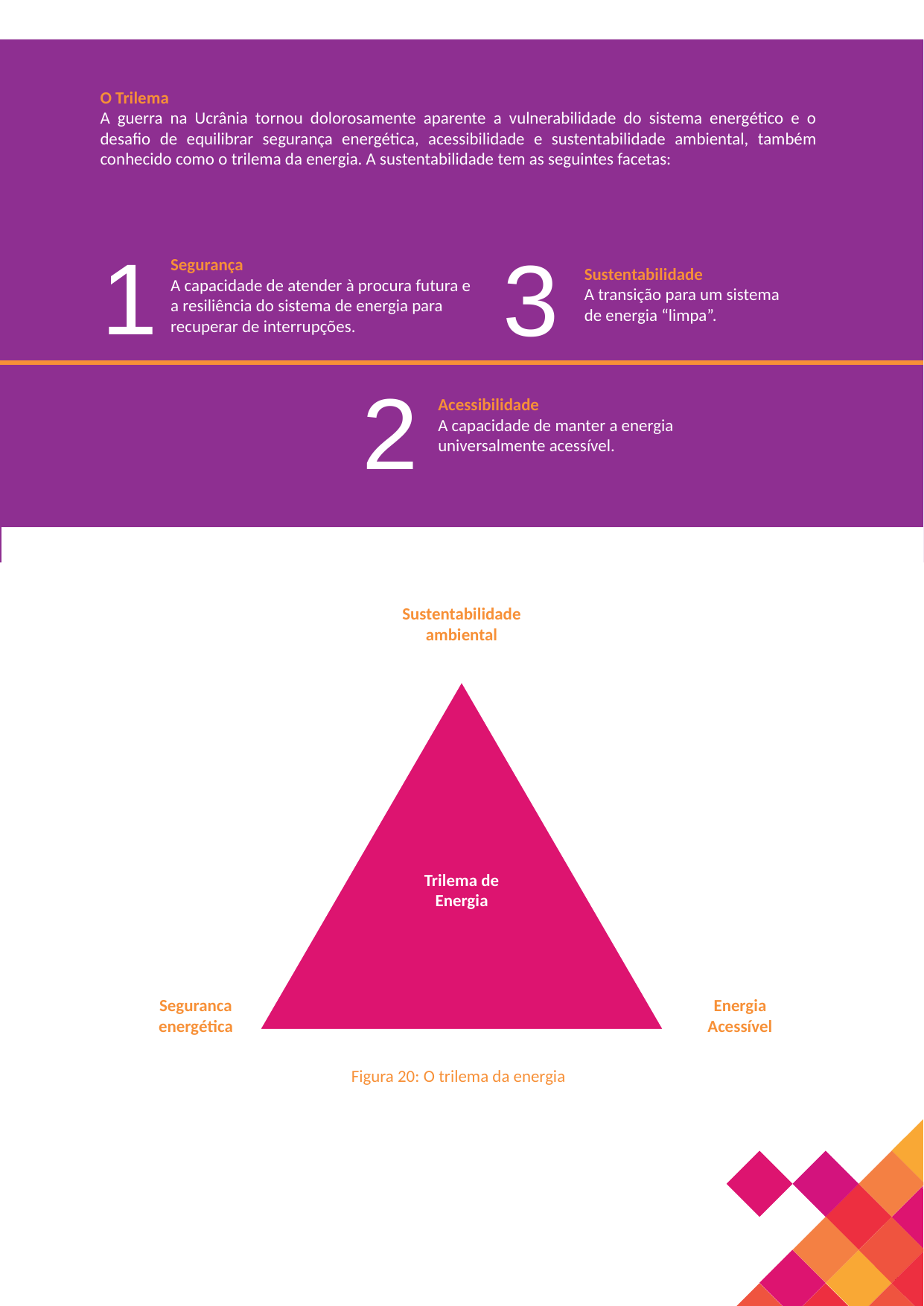

O Trilema
A guerra na Ucrânia tornou dolorosamente aparente a vulnerabilidade do sistema energético e o desafio de equilibrar segurança energética, acessibilidade e sustentabilidade ambiental, também conhecido como o trilema da energia. A sustentabilidade tem as seguintes facetas:
1
3
Segurança
A capacidade de atender à procura futura e a resiliência do sistema de energia para recuperar de interrupções.
Sustentabilidade
A transição para um sistema de energia “limpa”.
2
Acessibilidade
A capacidade de manter a energia universalmente acessível.

Sustentabilidade ambiental

Trilema de Energia
Seguranca energética
Energia Acessível
Figura 20: O trilema da energia

11